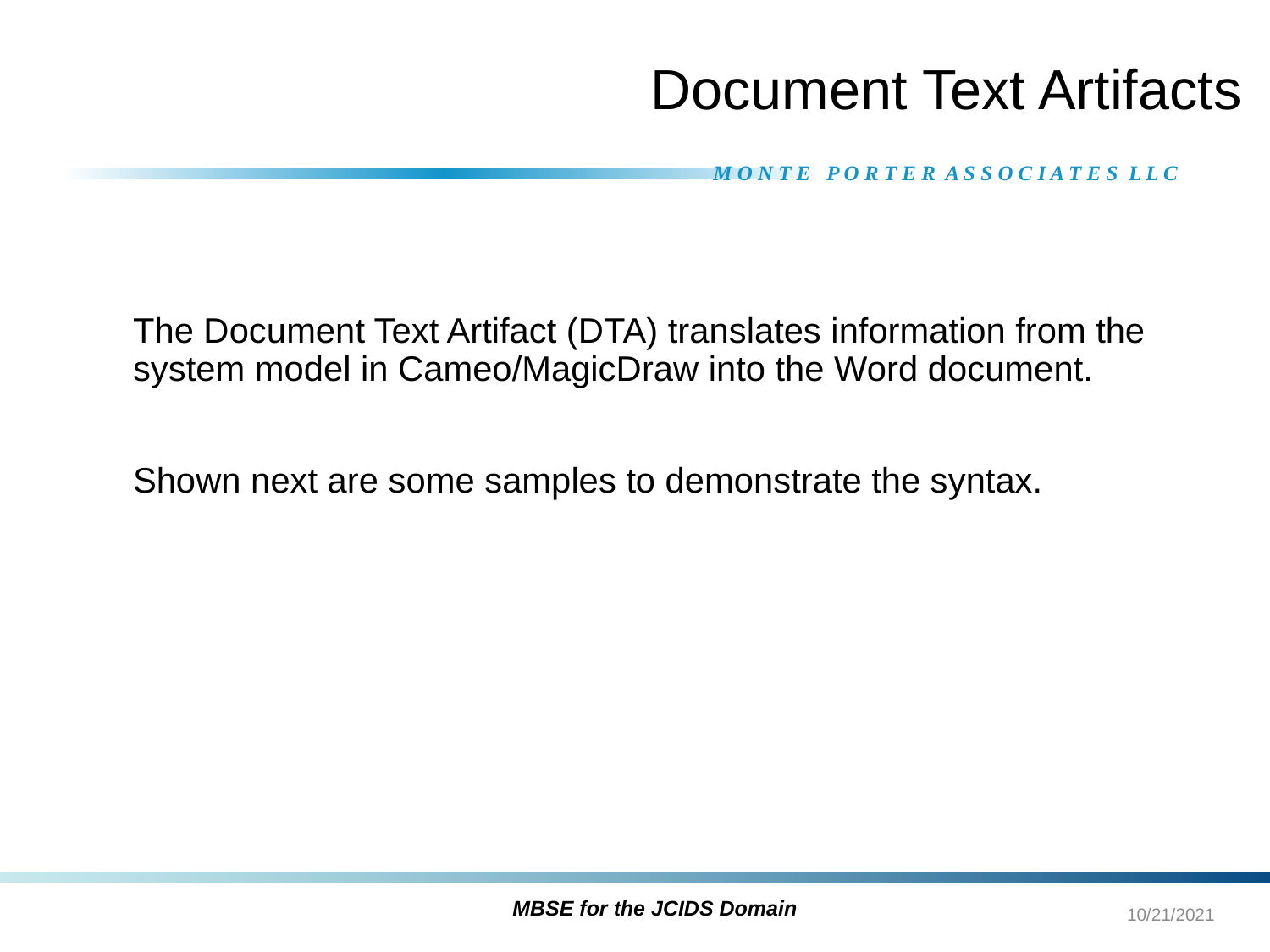

# Document Text Artifacts
The Document Text Artifact (DTA) translates information from the system model in Cameo/MagicDraw into the Word document.

Shown next are some samples to demonstrate the syntax.
10/21/2021